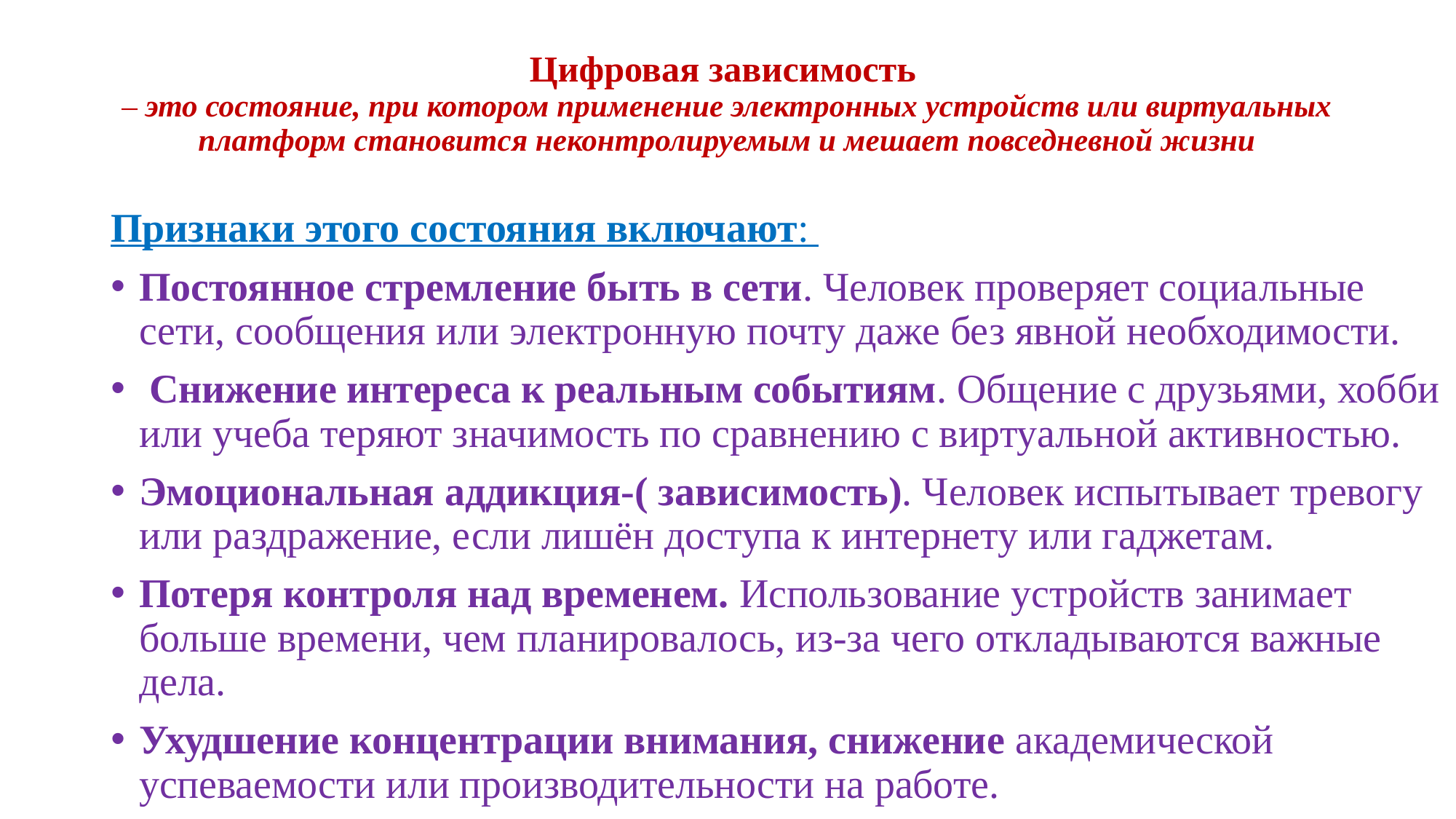

# Цифровая зависимость – это состояние, при котором применение электронных устройств или виртуальных платформ становится неконтролируемым и мешает повседневной жизни
Признаки этого состояния включают:
Постоянное стремление быть в сети. Человек проверяет социальные сети, сообщения или электронную почту даже без явной необходимости.
 Снижение интереса к реальным событиям. Общение с друзьями, хобби или учеба теряют значимость по сравнению с виртуальной активностью.
Эмоциональная аддикция-( зависимость). Человек испытывает тревогу или раздражение, если лишён доступа к интернету или гаджетам.
Потеря контроля над временем. Использование устройств занимает больше времени, чем планировалось, из-за чего откладываются важные дела.
Ухудшение концентрации внимания, снижение академической успеваемости или производительности на работе.